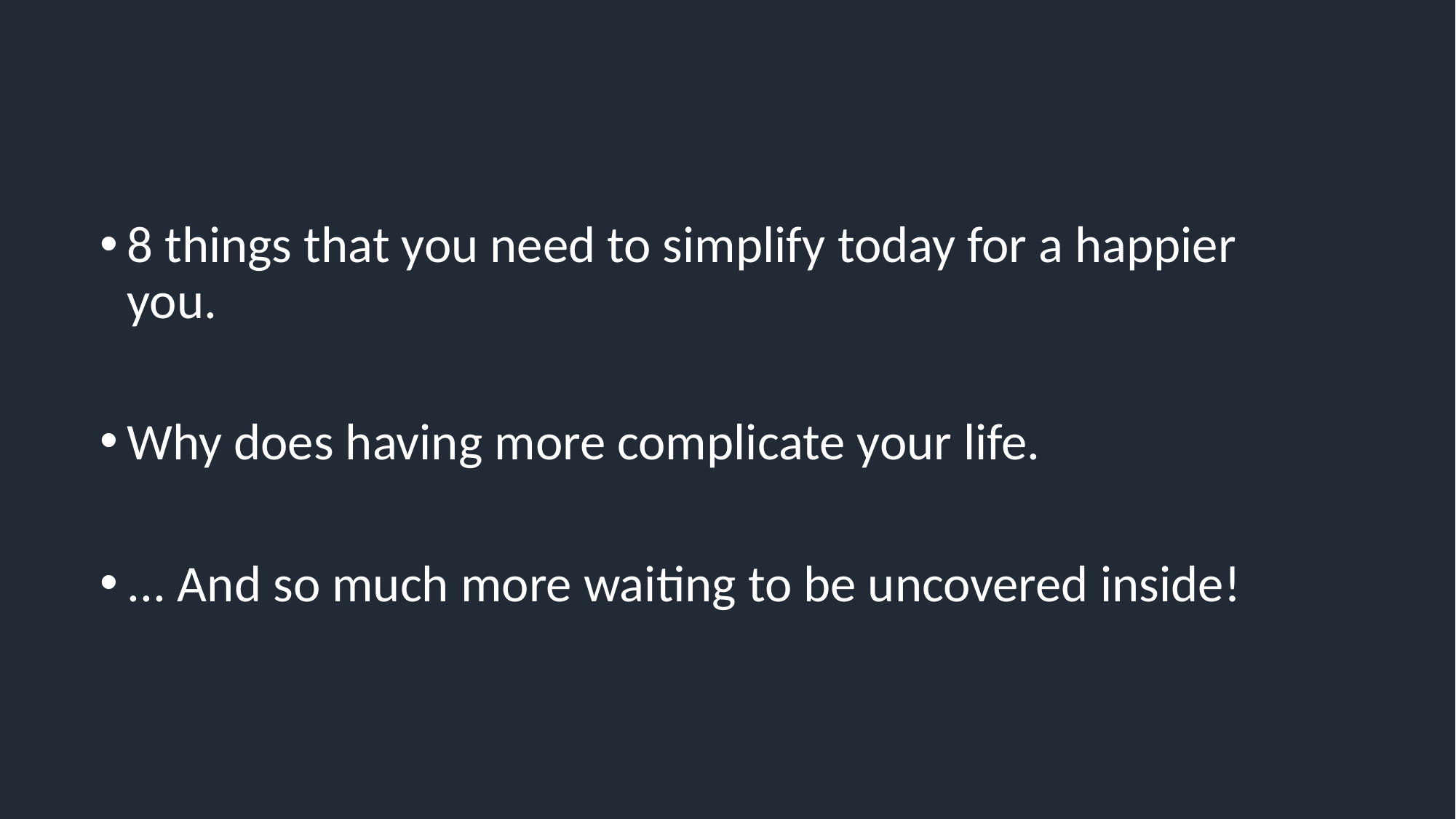

8 things that you need to simplify today for a happier you.

Why does having more complicate your life.

... And so much more waiting to be uncovered inside!